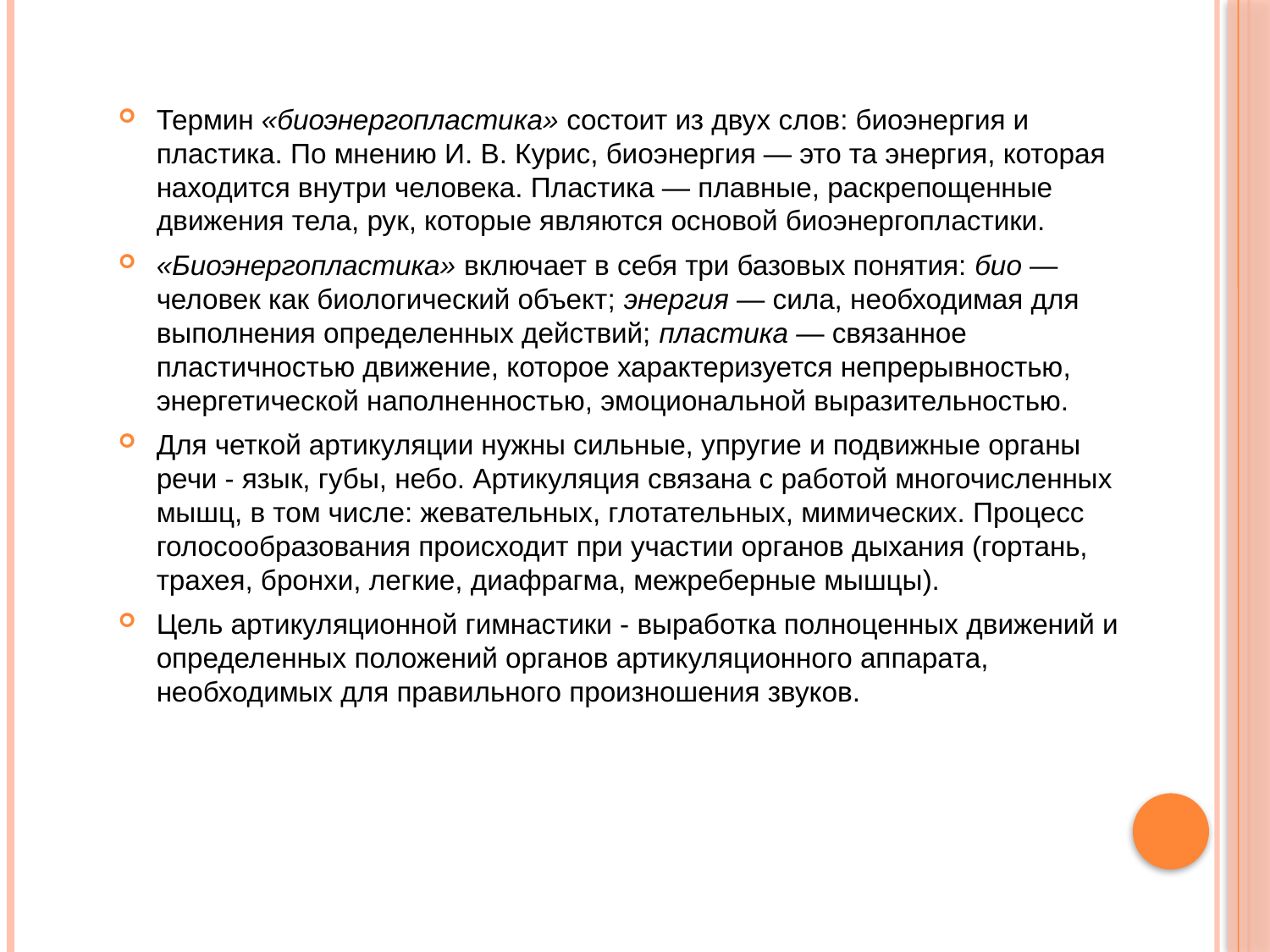

Термин «биоэнергопластика» состоит из двух слов: биоэнергия и пластика. По мнению И. В. Курис, биоэнергия — это та энергия, которая находится внутри человека. Пластика — плавные, раскрепощенные движения тела, рук, которые являются основой биоэнергопластики.
«Биоэнергопластика» включает в себя три базовых понятия: био — человек как биологический объект; энергия — сила, необходимая для выполнения определенных действий; пластика — связанное пластичностью движение, которое характеризуется непрерывностью, энергетической наполненностью, эмоциональной выразительностью.
Для четкой артикуляции нужны сильные, упругие и подвижные органы речи - язык, губы, небо. Артикуляция связана с работой многочисленных мышц, в том числе: жевательных, глотательных, мимических. Процесс голосообразования происходит при участии органов дыхания (гортань, трахея, бронхи, легкие, диафрагма, межреберные мышцы).
Цель артикуляционной гимнастики - выработка полноценных движений и определенных положений органов артикуляционного аппарата, необходимых для правильного произношения звуков.